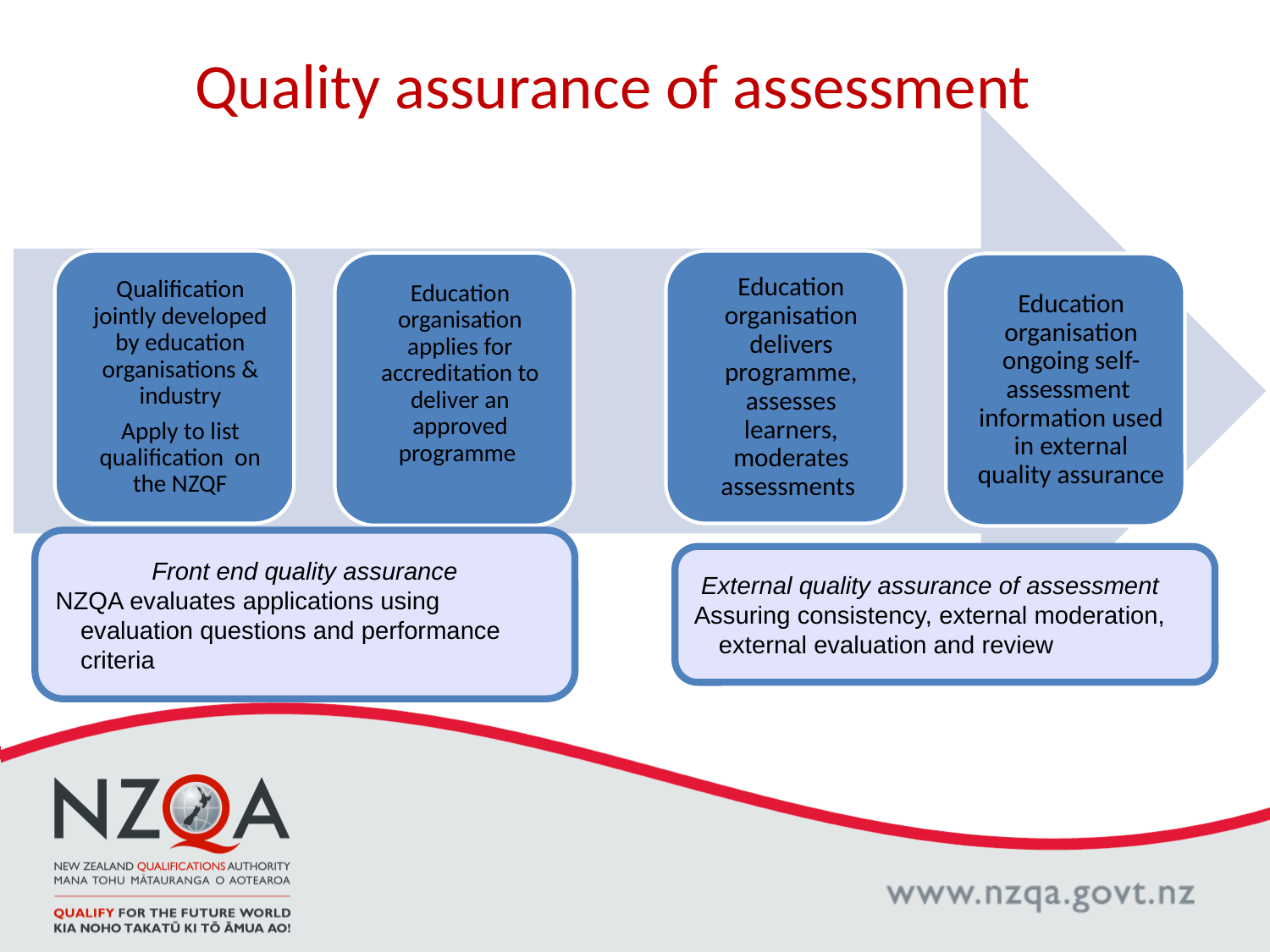

# Quality assurance of assessment
Qualification jointly developed by education organisations & industry
Apply to list qualification  on the NZQF
Education organisation applies for accreditation to deliver an approved programme

Education organisation delivers programme, assesses learners, moderates assessments
Education organisation ongoing self-assessment  information used in external quality assurance

 Front end quality assurance
NZQA evaluates applications using evaluation questions and performance criteria

 External quality assurance of assessment
Assuring consistency, external moderation, external evaluation and review